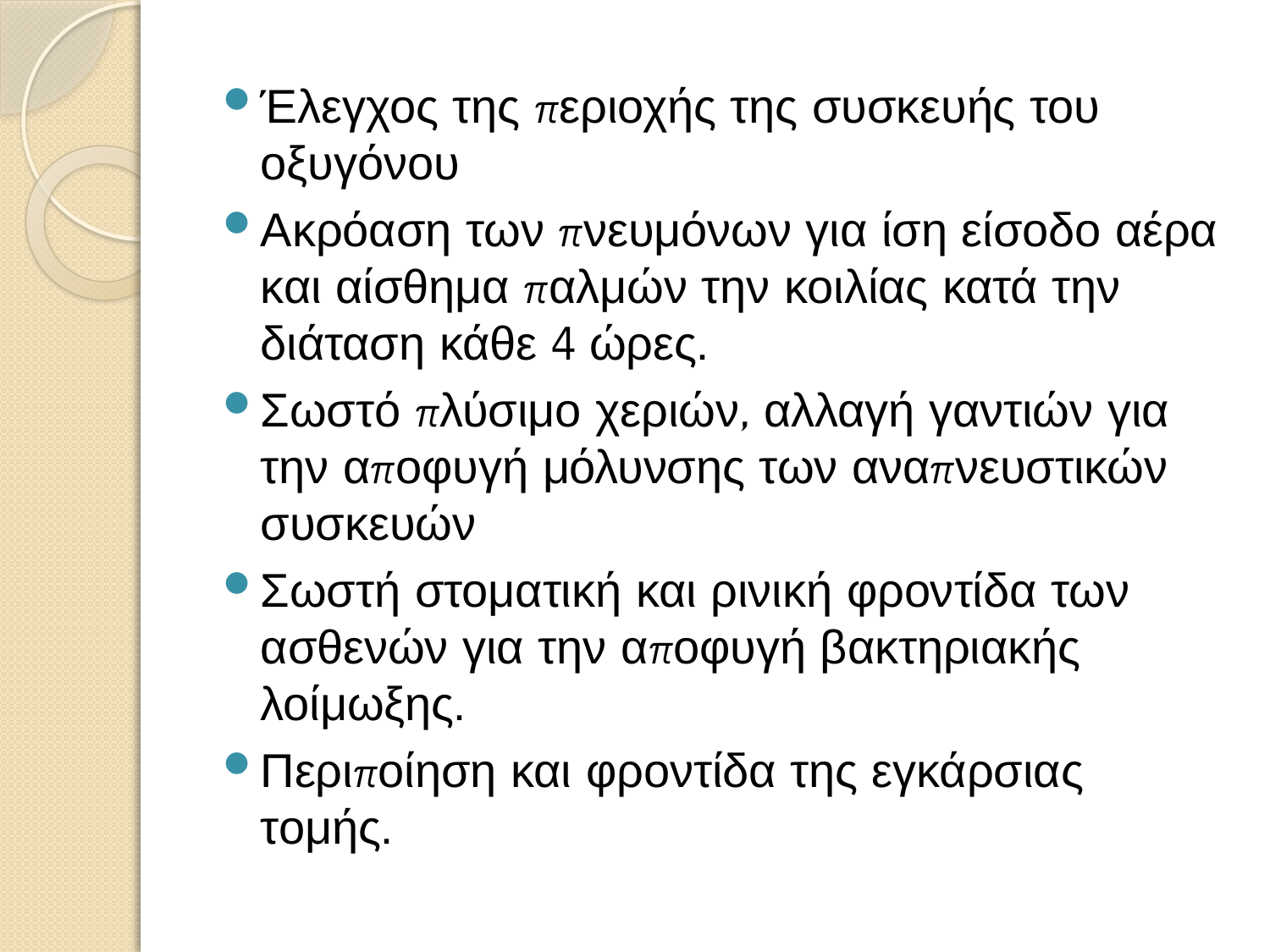

#
Έλεγχος της περιοχής της συσκευής του οξυγόνου
Ακρόαση των πνευμόνων για ίση είσοδο αέρα και αίσθημα παλμών την κοιλίας κατά την διάταση κάθε 4 ώρες.
Σωστό πλύσιμο χεριών, αλλαγή γαντιών για την αποφυγή μόλυνσης των αναπνευστικών συσκευών
Σωστή στοματική και ρινική φροντίδα των ασθενών για την αποφυγή βακτηριακής λοίμωξης.
Περιποίηση και φροντίδα της εγκάρσιας τομής.